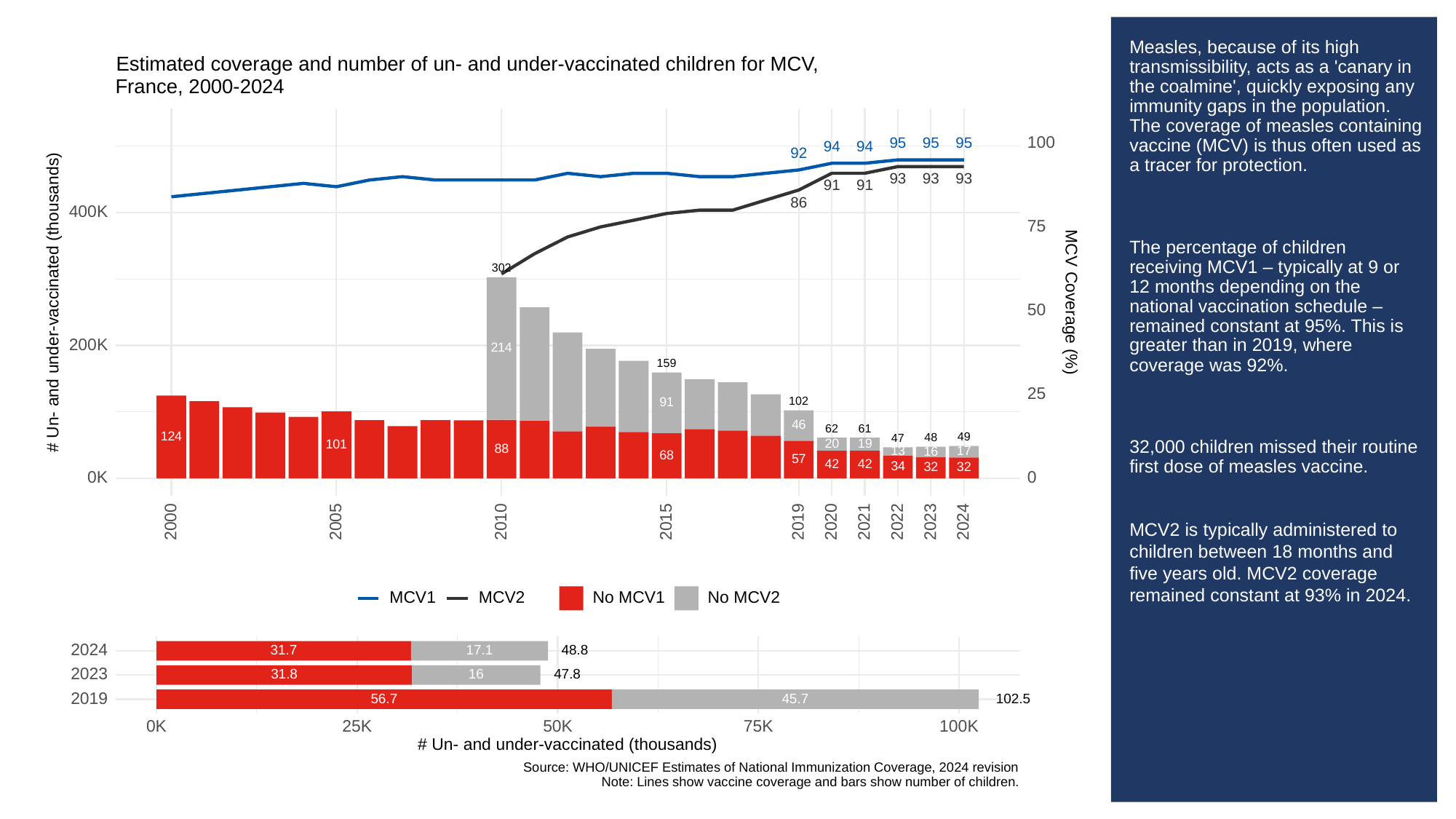

# Measles, because of its high transmissibility, acts as a 'canary in the coalmine', quickly exposing any immunity gaps in the population. The coverage of measles containing vaccine (MCV) is thus often used as a tracer for protection.

The percentage of children receiving MCV1 – typically at 9 or 12 months depending on the national vaccination schedule – remained constant at 95%. This is greater than in 2019, where coverage was 92%.

32,000 children missed their routine first dose of measles vaccine.

MCV2 is typically administered to children between 18 months and five years old. MCV2 coverage remained constant at 93% in 2024.

Estimated coverage and number of un- and under-vaccinated children for MCV,
France, 2000-2024

100
95
95
95
94
94

92

93
93
93
91
91
86
400K

75
302

# Un- and under-vaccinated (thousands)
MCV Coverage (%)
50

200K
214

159

25

102
91

46
62
61

124

49
48
47

19
20
101

88

13

17
16

68
57

42
42
34
32
32
0K
0

2023
2000
2005
2010
2015
2019
2020
2021
2022
2024

MCV1
MCV2
No MCV1
No MCV2

2024
31.7
48.8
17.1

2023
31.8
16
47.8

2019
56.7
102.5
45.7

0K
25K
50K
100K
75K
# Un- and under-vaccinated (thousands)
Source: WHO/UNICEF Estimates of National Immunization Coverage, 2024 revision
Note: Lines show vaccine coverage and bars show number of children.